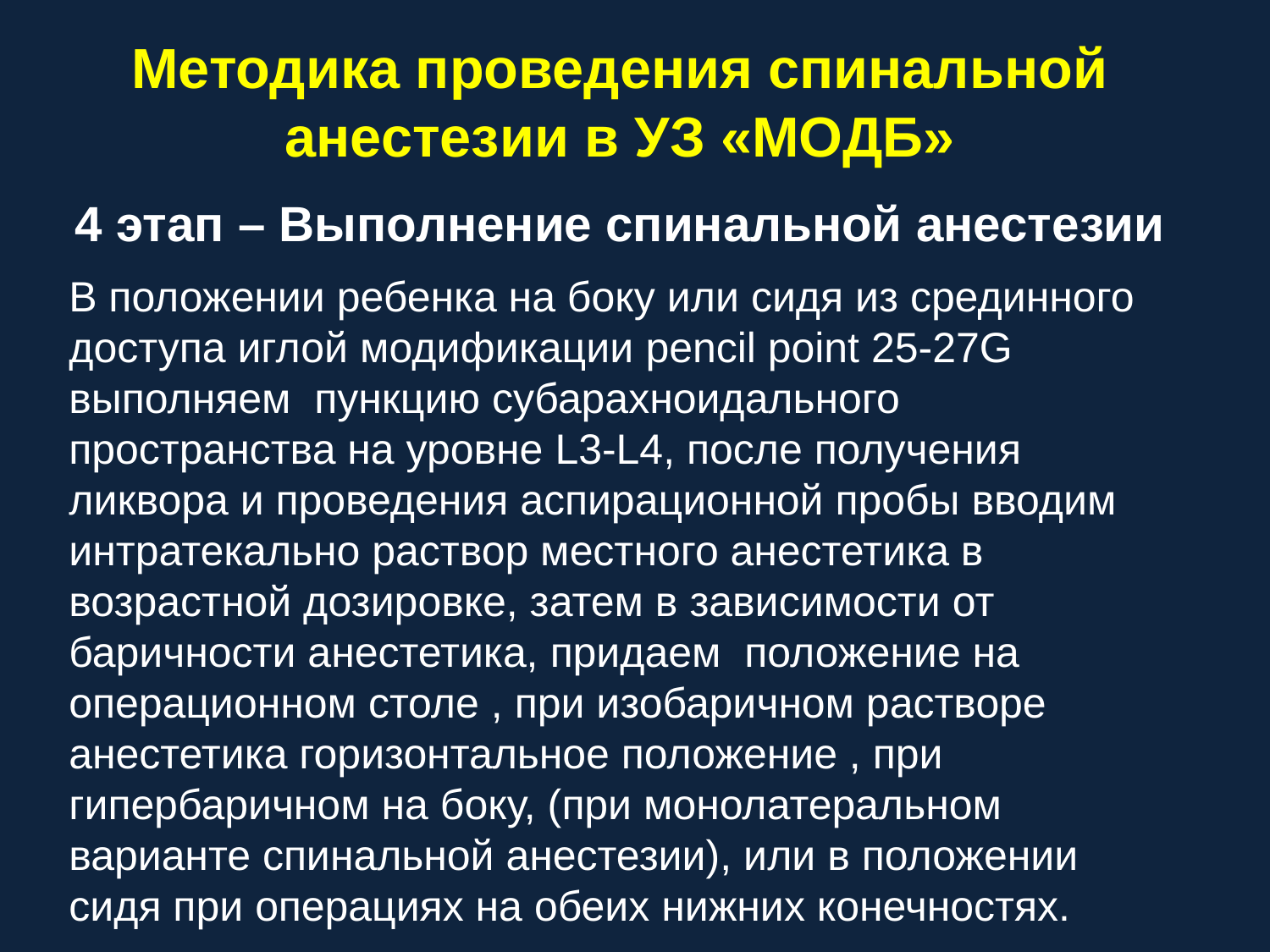

Методика проведения спинальной анестезии в УЗ «МОДБ»
4 этап – Выполнение спинальной анестезии
В положении ребенка на боку или сидя из срединного доступа иглой модификации pencil point 25-27G выполняем  пункцию субарахноидального пространства на уровне L3-L4, после получения ликвора и проведения аспирационной пробы вводим  интратекально раствор местного анестетика в возрастной дозировке, затем в зависимости от баричности анестетика, придаем  положение на операционном столе , при изобаричном растворе анестетика горизонтальное положение , при гипербаричном на боку, (при монолатеральном варианте спинальной анестезии), или в положении сидя при операциях на обеих нижних конечностях.